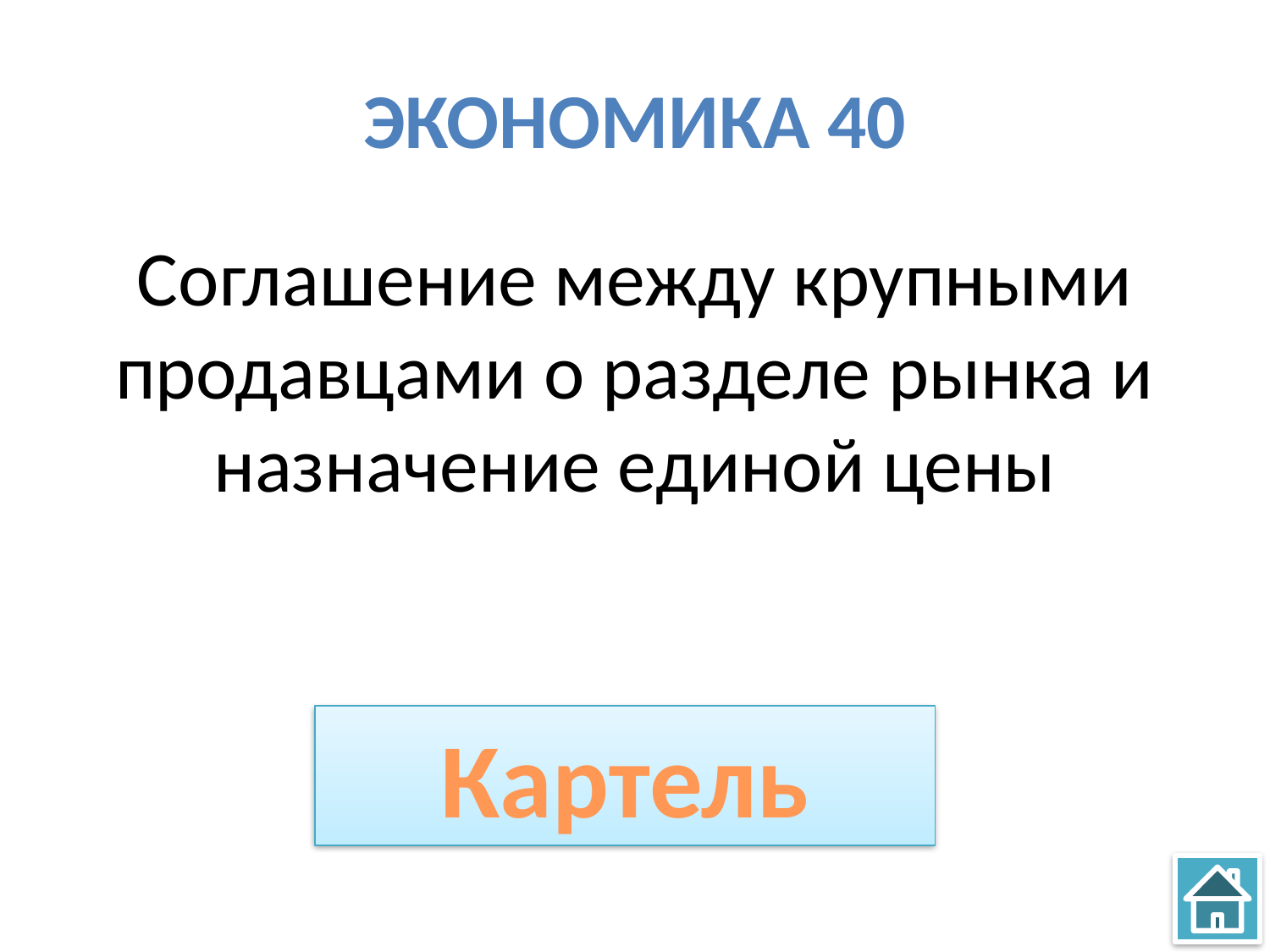

# Экономика 40
Соглашение между крупными продавцами о разделе рынка и назначение единой цены
Картель